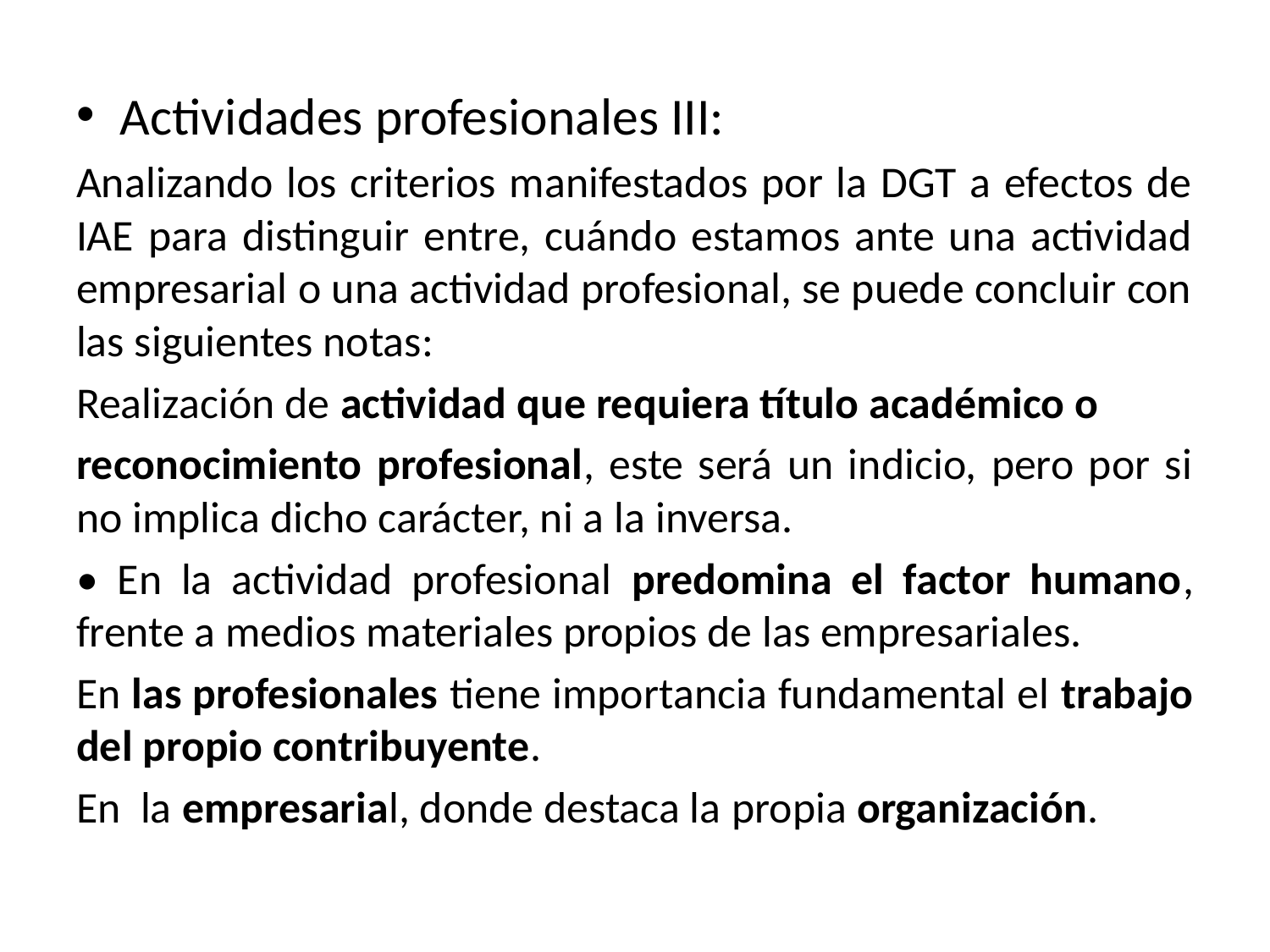

Actividades profesionales III:
Analizando los criterios manifestados por la DGT a efectos de IAE para distinguir entre, cuándo estamos ante una actividad empresarial o una actividad profesional, se puede concluir con las siguientes notas:
Realización de actividad que requiera título académico o
reconocimiento profesional, este será un indicio, pero por si no implica dicho carácter, ni a la inversa.
• En la actividad profesional predomina el factor humano, frente a medios materiales propios de las empresariales.
En las profesionales tiene importancia fundamental el trabajo del propio contribuyente.
En  la empresarial, donde destaca la propia organización.